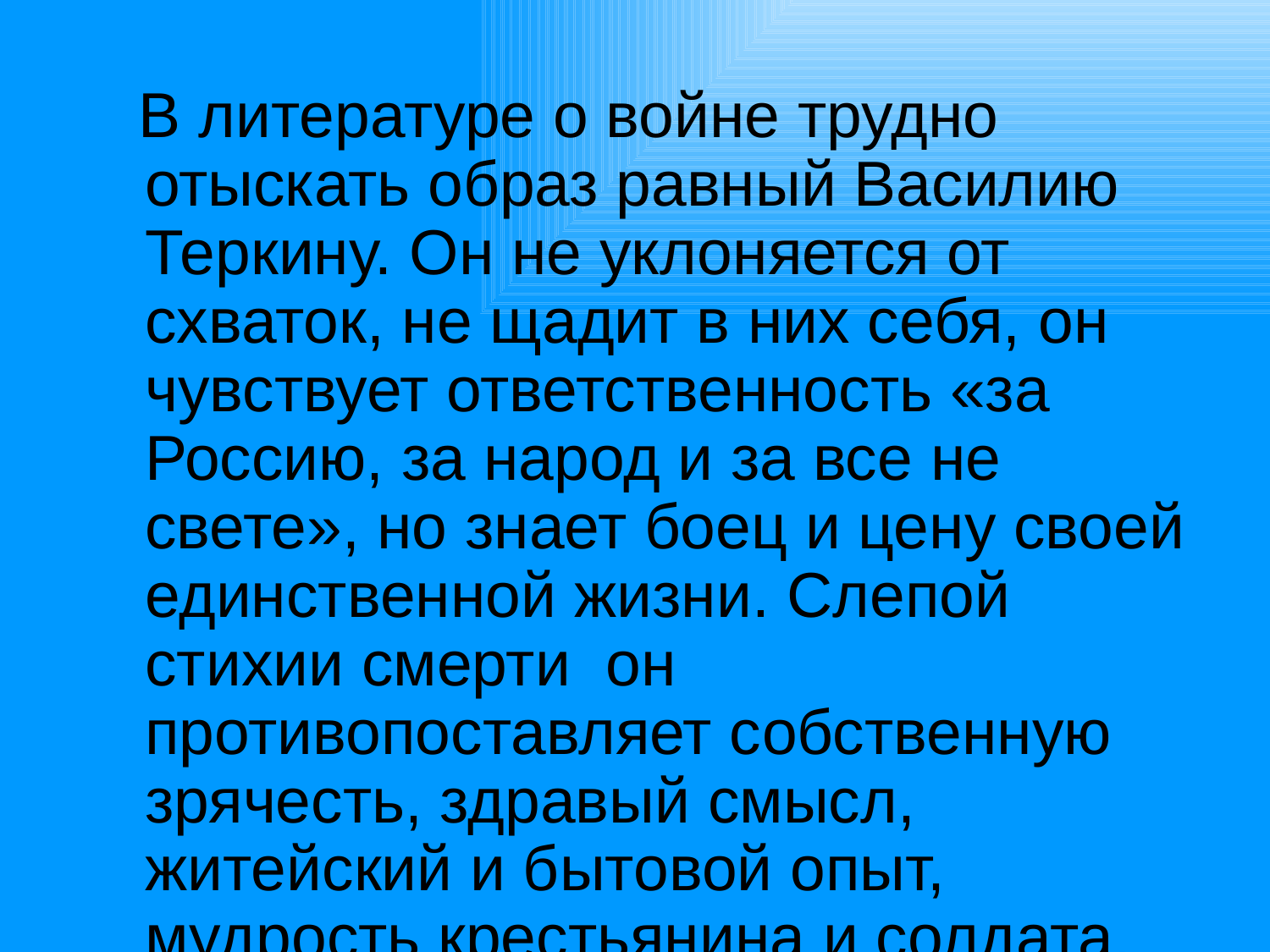

В литературе о войне трудно отыскать образ равный Василию Теркину. Он не уклоняется от схваток, не щадит в них себя, он чувствует ответственность «за Россию, за народ и за все не свете», но знает боец и цену своей единственной жизни. Слепой стихии смерти  он противопоставляет собственную зрячесть, здравый смысл, житейский и бытовой опыт, мудрость крестьянина и солдата.